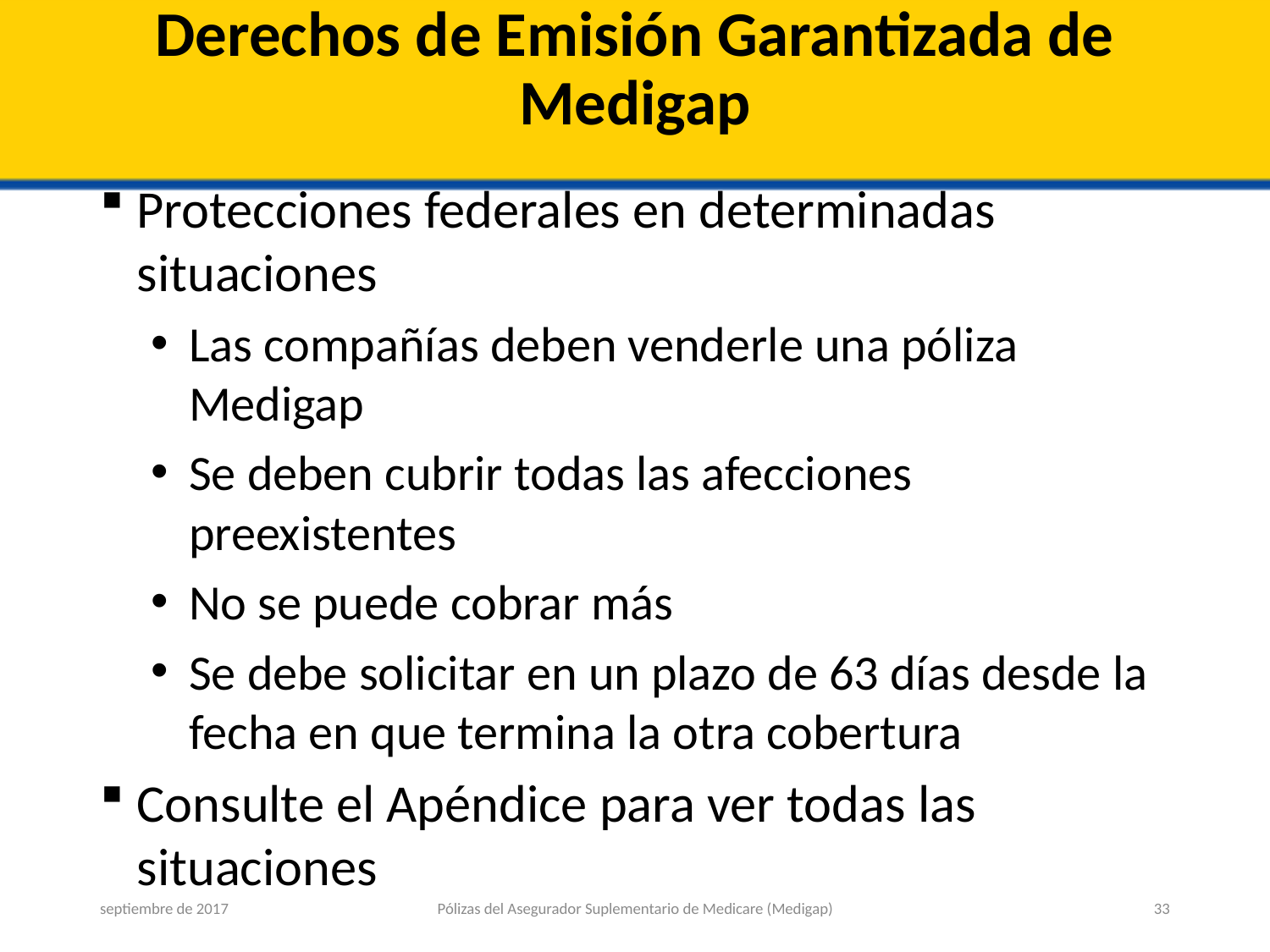

# Derechos de Emisión Garantizada de Medigap
Protecciones federales en determinadas situaciones
Las compañías deben venderle una póliza Medigap
Se deben cubrir todas las afecciones preexistentes
No se puede cobrar más
Se debe solicitar en un plazo de 63 días desde la fecha en que termina la otra cobertura
Consulte el Apéndice para ver todas las situaciones

septiembre de 2017
Pólizas del Asegurador Suplementario de Medicare (Medigap)
33